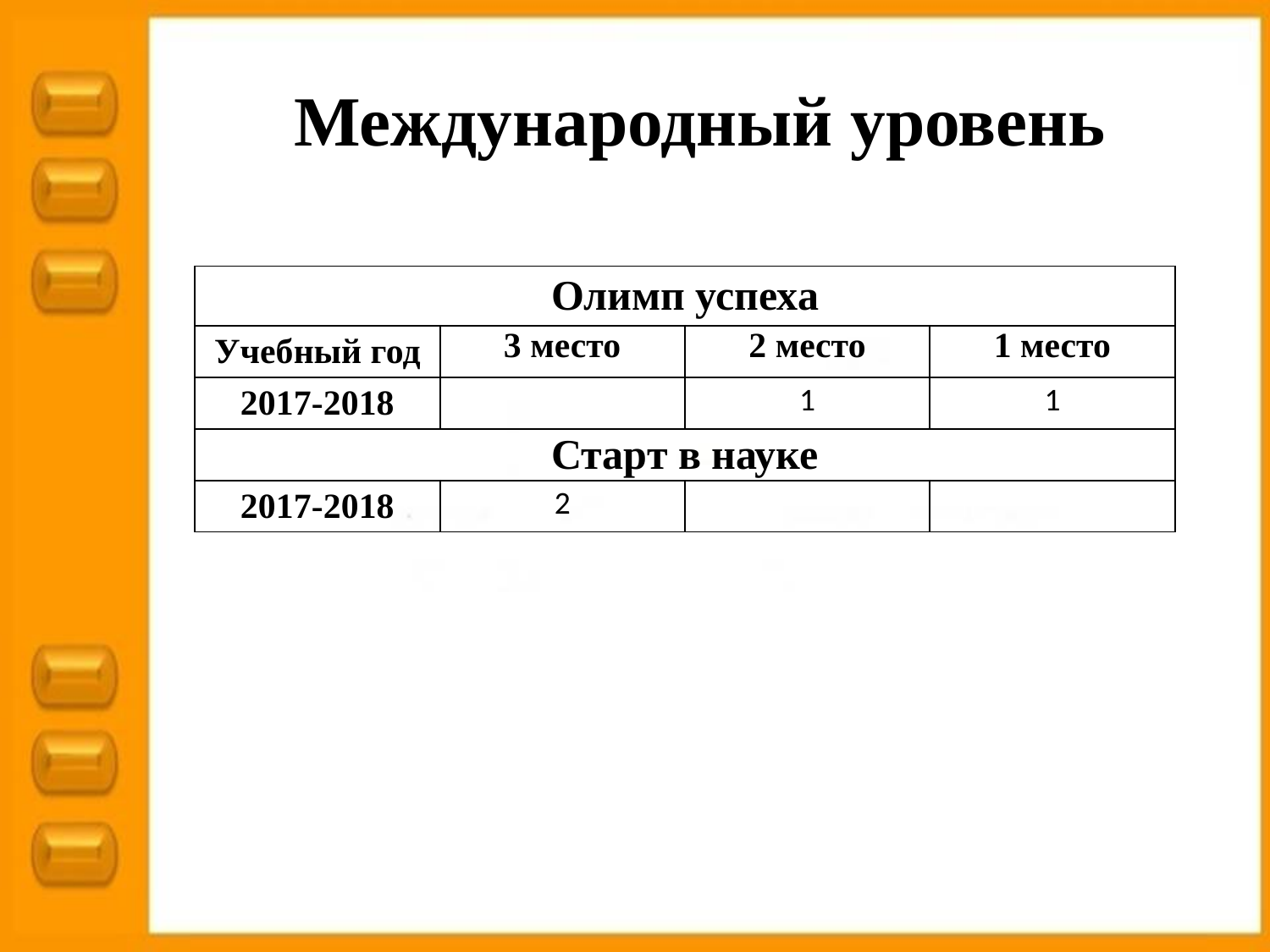

# Международный уровень
| Олимп успеха |  |  |  |
| --- | --- | --- | --- |
| Учебный год | 3 место | 2 место | 1 место |
| 2017-2018 |  | 1 | 1 |
| Старт в науке |  |  |  |
| 2017-2018 | 2 |  |  |